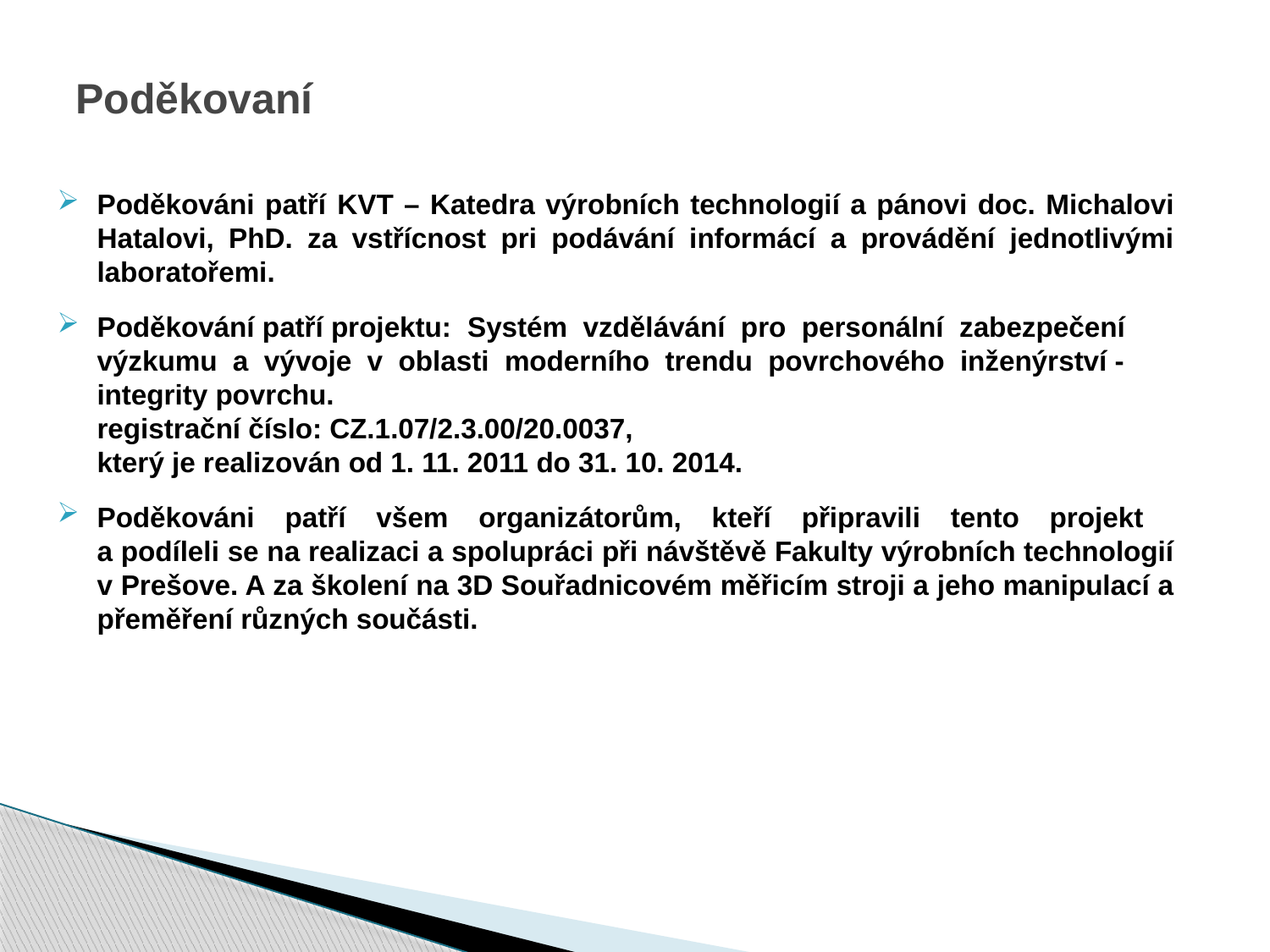

# Poděkovaní
Poděkováni patří KVT – Katedra výrobních technologií a pánovi doc. Michalovi Hatalovi, PhD. za vstřícnost pri podávání informácí a provádění jednotlivými laboratořemi.
Poděkování patří projektu:  Systém  vzdělávání  pro  personální  zabezpečení výzkumu  a  vývoje  v  oblasti  moderního  trendu  povrchového  inženýrství - integrity povrchu.
registrační číslo: CZ.1.07/2.3.00/20.0037,
který je realizován od 1. 11. 2011 do 31. 10. 2014.
Poděkováni patří všem organizátorům, kteří připravili tento projekt
a podíleli se na realizaci a spolupráci při návštěvě Fakulty výrobních technologií v Prešove. A za školení na 3D Souřadnicovém měřicím stroji a jeho manipulací a přeměření různých součásti.